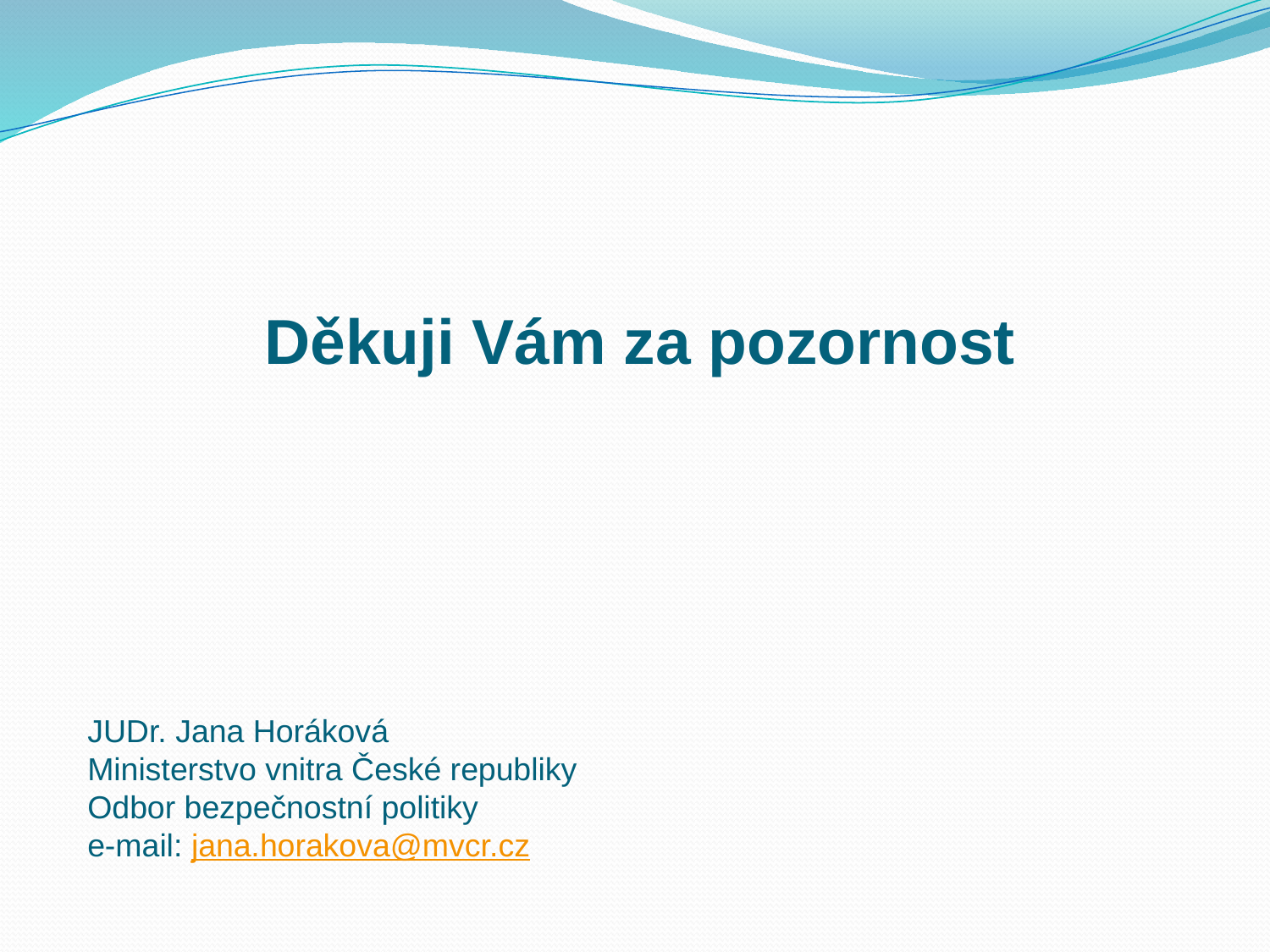

Děkuji Vám za pozornost

JUDr. Jana Horáková
Ministerstvo vnitra České republiky
Odbor bezpečnostní politiky
e-mail: jana.horakova@mvcr.cz